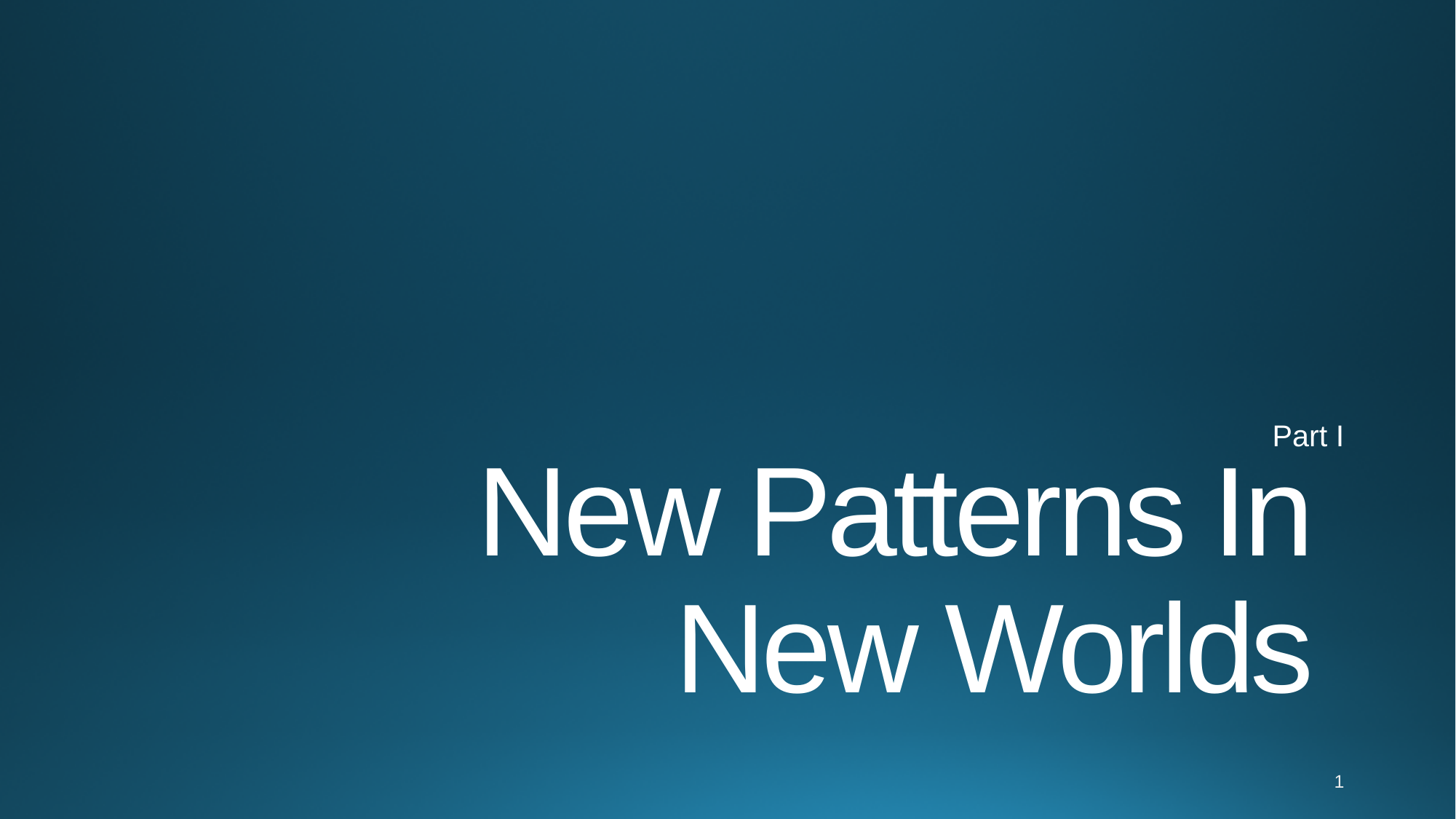

Part I
# New Patterns In New Worlds
1